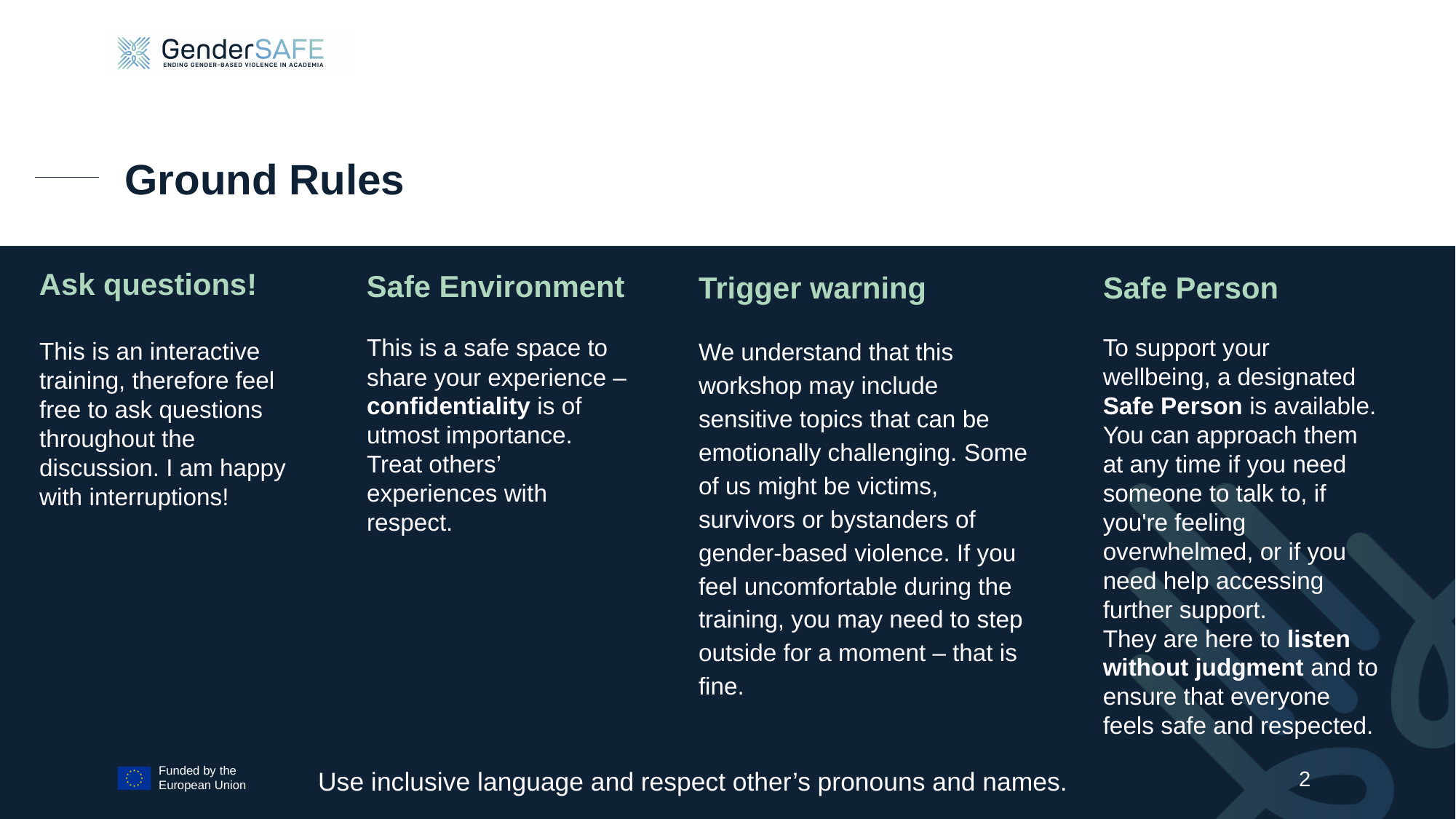

Ground Rules
Ask questions!
Safe Environment
Trigger warning
Safe Person
This is a safe space to share your experience – confidentiality is of utmost importance. Treat others’ experiences with respect.
We understand that this workshop may include sensitive topics that can be emotionally challenging. Some of us might be victims, survivors or bystanders of gender-based violence. If you feel uncomfortable during the training, you may need to step outside for a moment – that is fine.
To support your wellbeing, a designated Safe Person is available. You can approach them at any time if you need someone to talk to, if you're feeling overwhelmed, or if you need help accessing further support.
They are here to listen without judgment and to ensure that everyone feels safe and respected.
This is an interactive training, therefore feel free to ask questions throughout the discussion. I am happy with interruptions!
Use inclusive language and respect other’s pronouns and names.